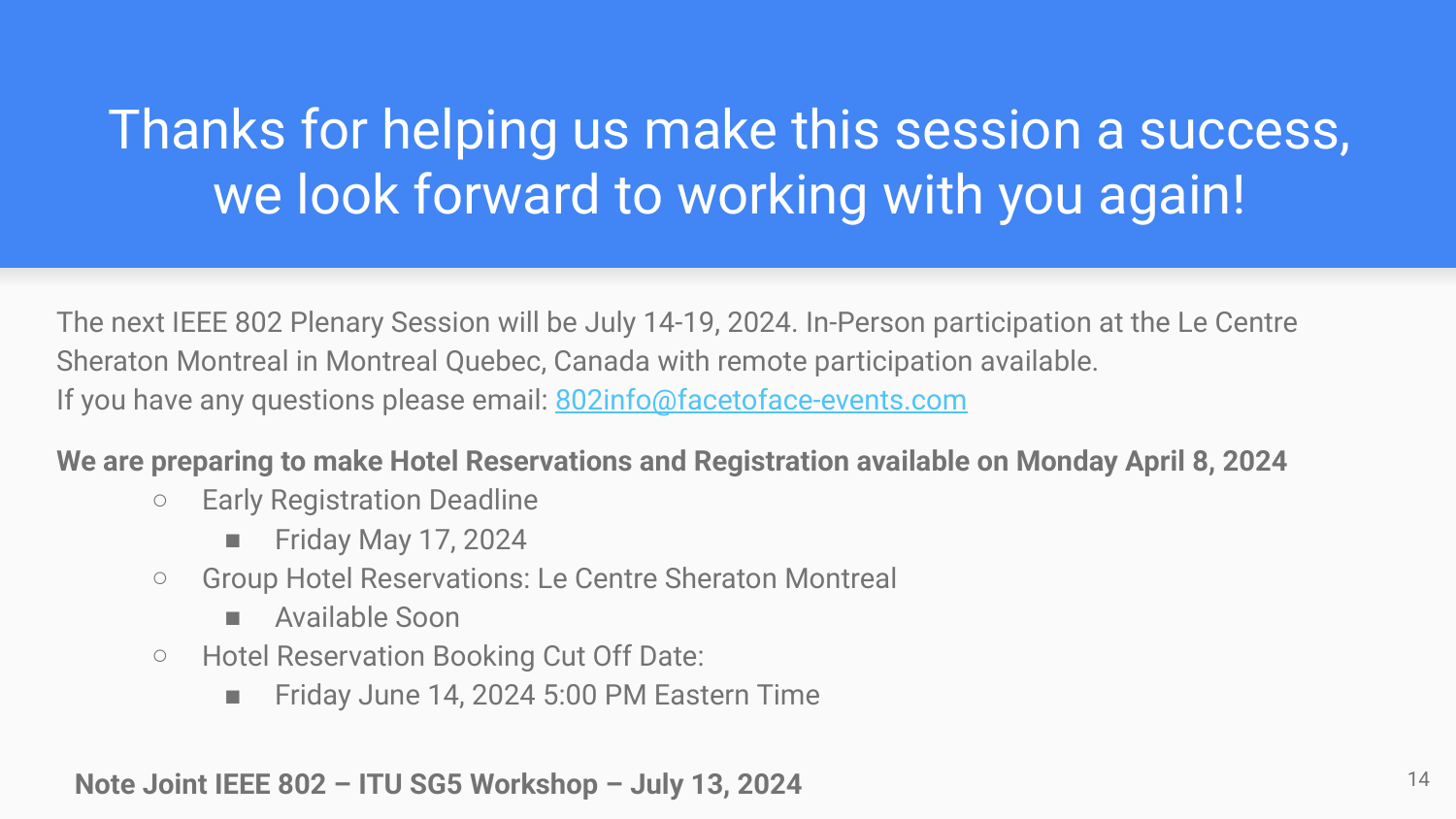

# Thanks for helping us make this session a success, we look forward to working with you again!
The next IEEE 802 Plenary Session will be July 14-19, 2024. In-Person participation at the Le Centre Sheraton Montreal in Montreal Quebec, Canada with remote participation available.
If you have any questions please email: 802info@facetoface-events.com

We are preparing to make Hotel Reservations and Registration available on Monday April 8, 2024
Early Registration Deadline
Friday May 17, 2024
Group Hotel Reservations: Le Centre Sheraton Montreal
Available Soon
Hotel Reservation Booking Cut Off Date:
Friday June 14, 2024 5:00 PM Eastern Time

Note Joint IEEE 802 – ITU SG5 Workshop – July 13, 2024
14